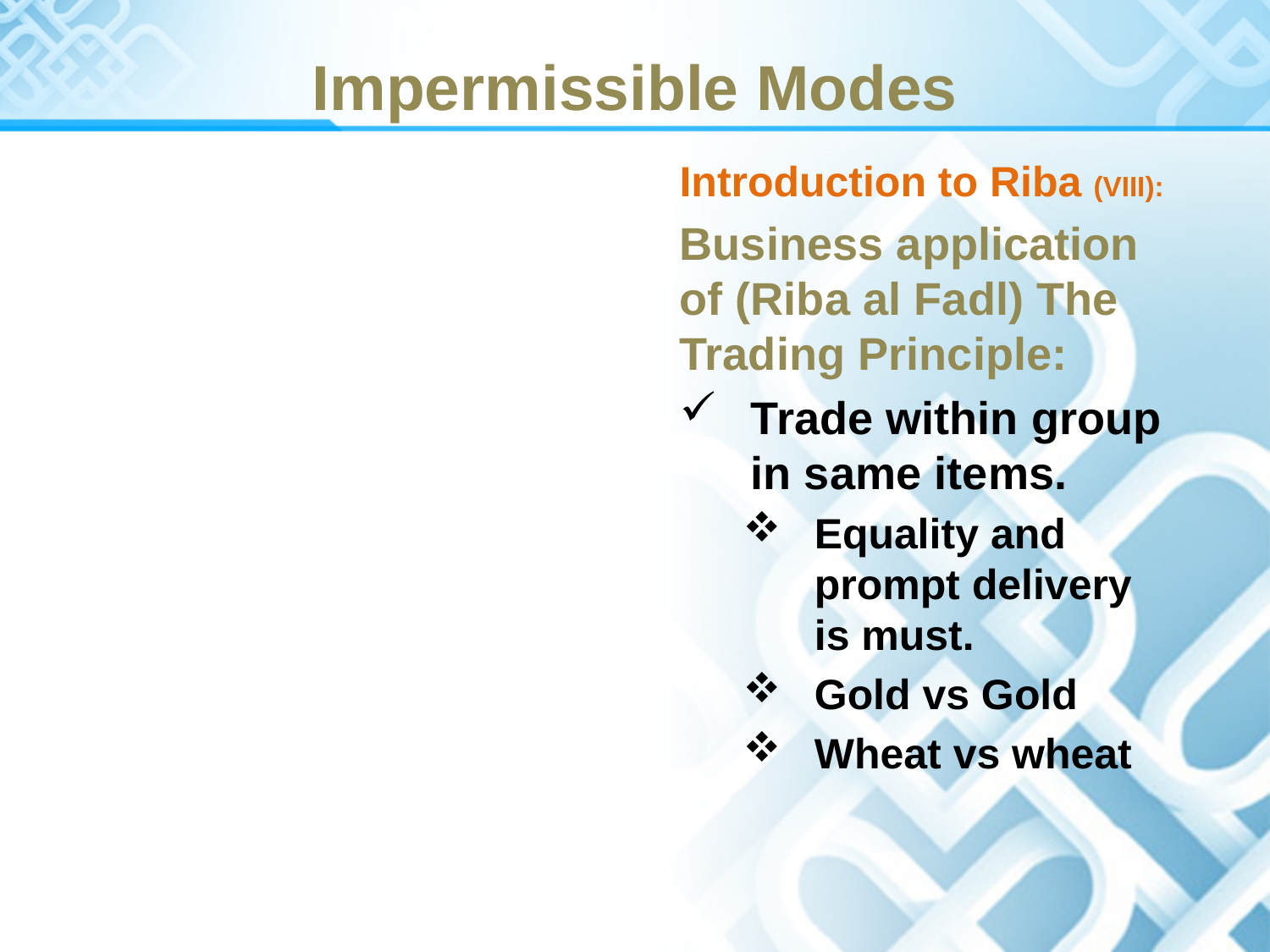

Impermissible Modes
Introduction to Riba (VIII):
Business application of (Riba al Fadl) The Trading Principle:
Trade within group in same items.
Equality and prompt delivery is must.
Gold vs Gold
Wheat vs wheat